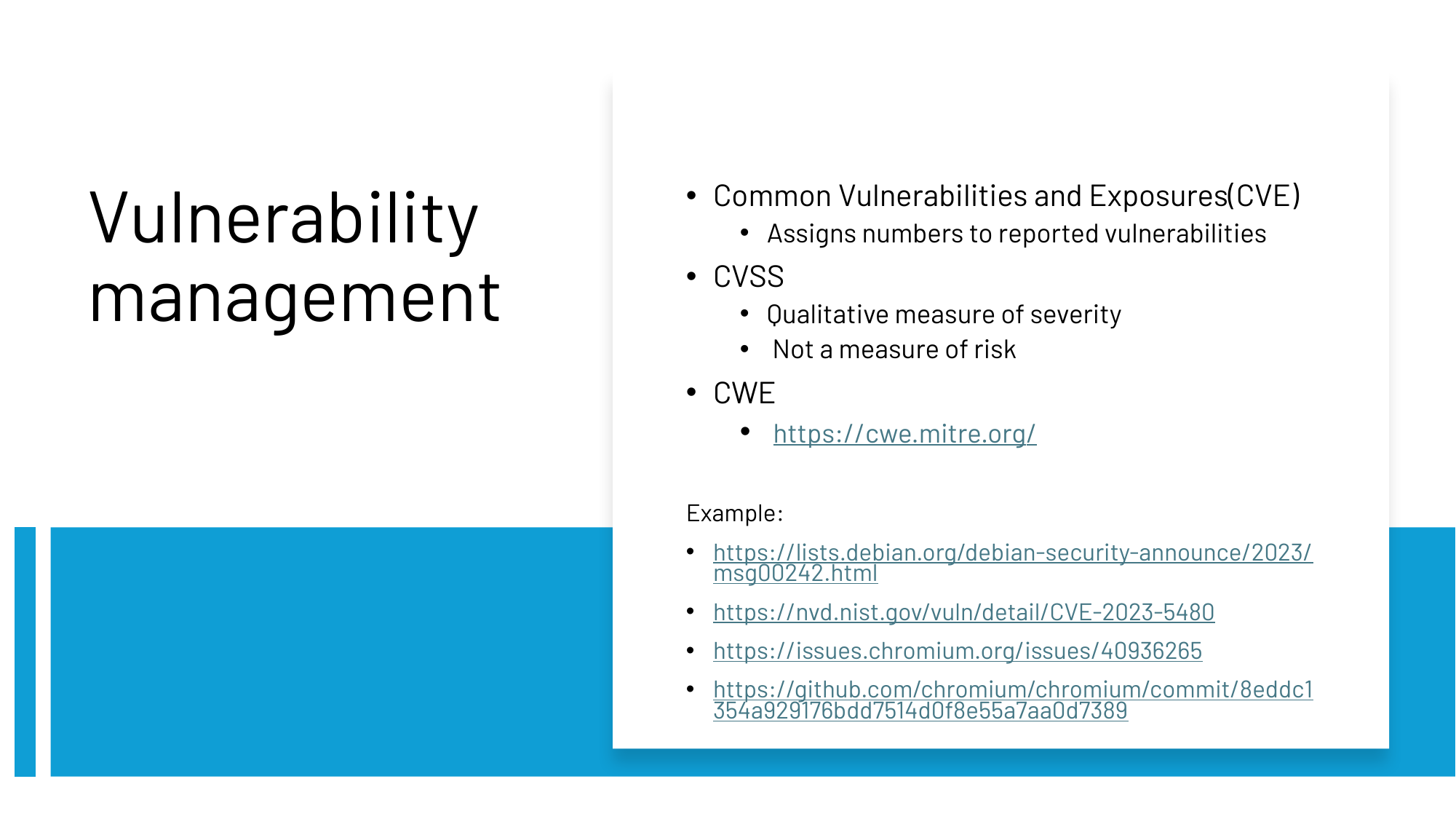

Common Vulnerabilities and Exposures(CVE)
Assigns numbers to reported vulnerabilities
CVSS
Qualitative measure of severity
 Not a measure of risk
CWE
 https://cwe.mitre.org/

Example:
https://lists.debian.org/debian-security-announce/2023/msg00242.html
https://nvd.nist.gov/vuln/detail/CVE-2023-5480
https://issues.chromium.org/issues/40936265
https://github.com/chromium/chromium/commit/8eddc1354a929176bdd7514d0f8e55a7aa0d7389

# Vulnerability management